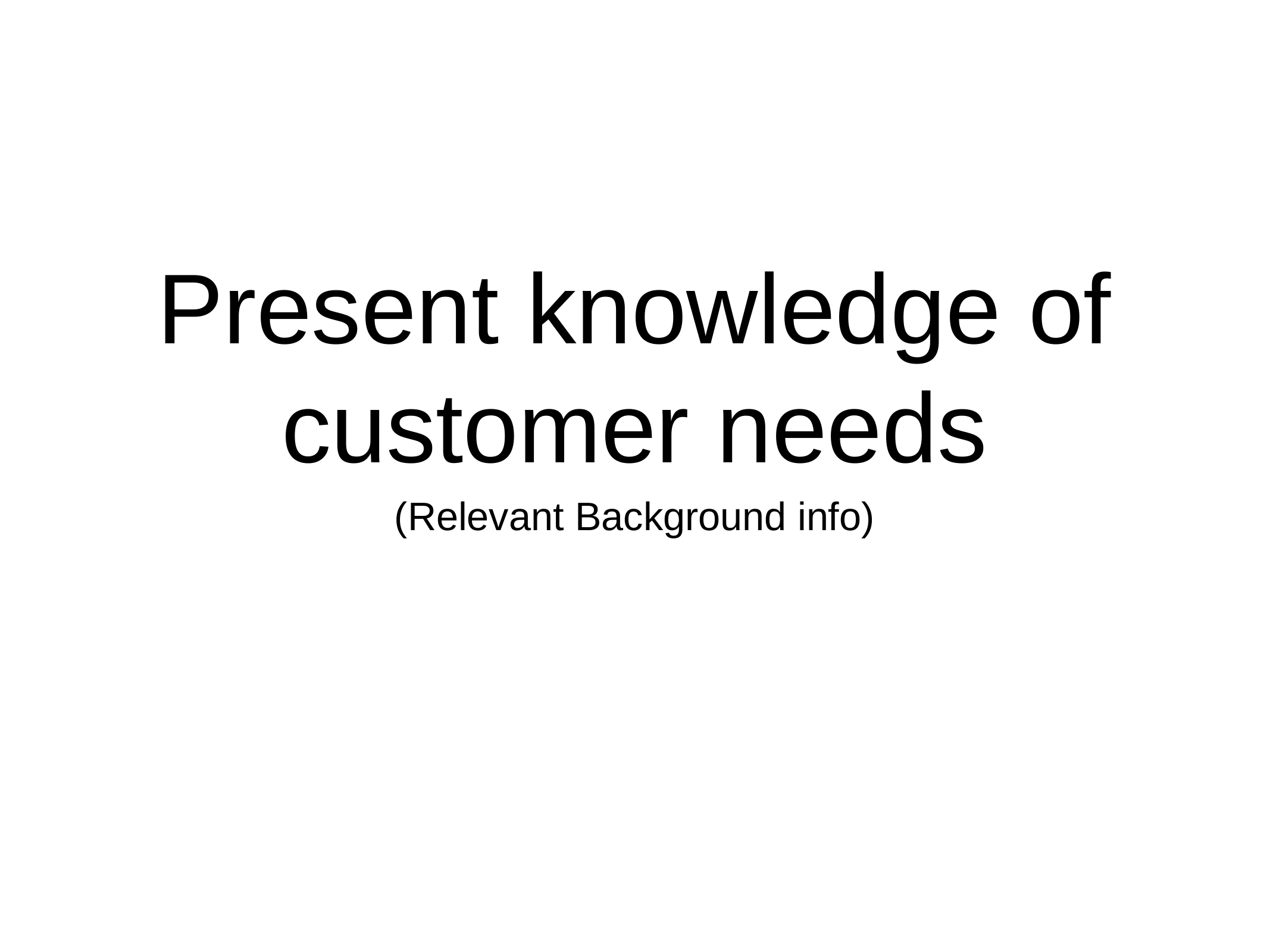

# Present knowledge of customer needs
(Relevant Background info)